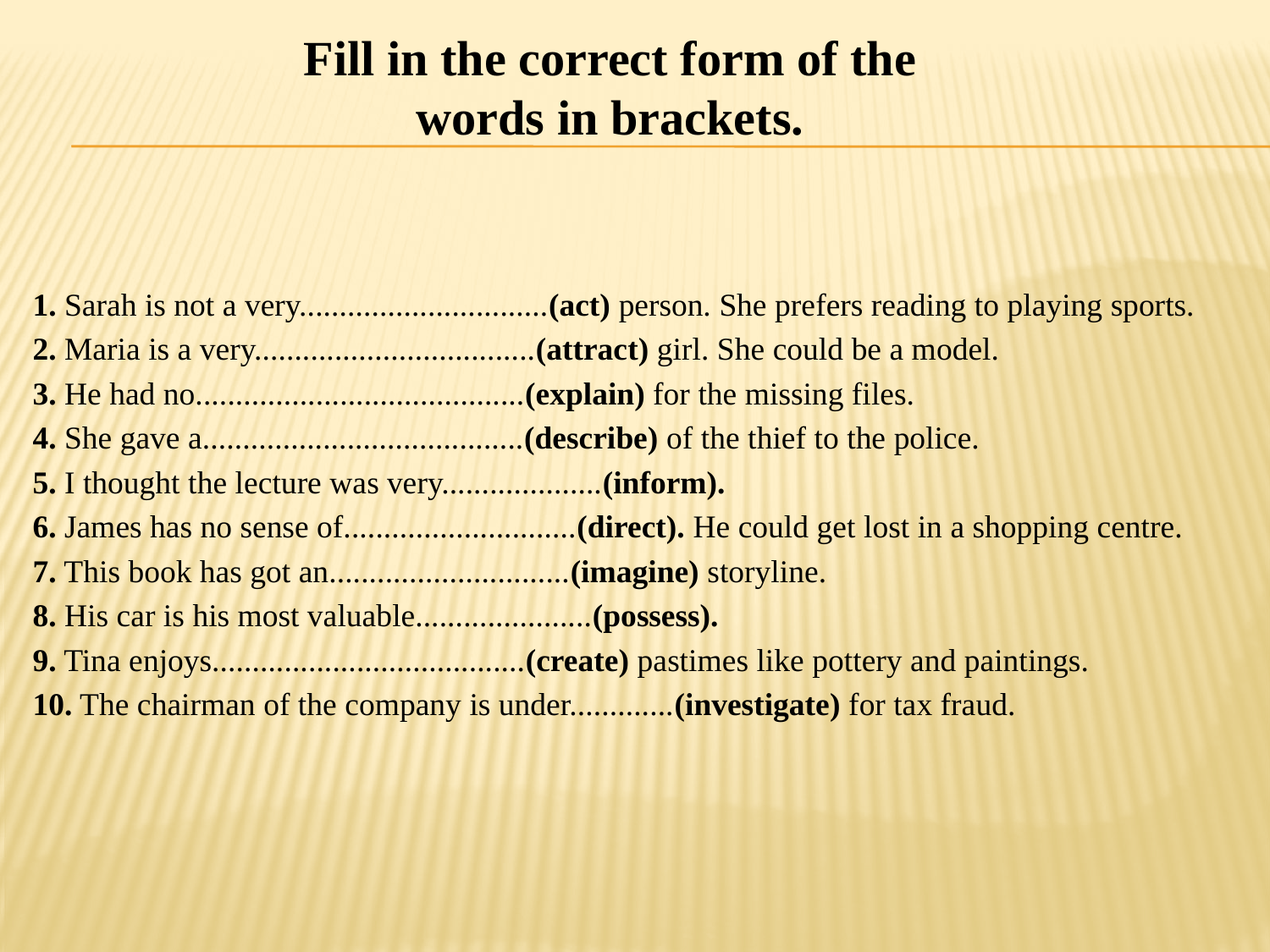

Fill in the correct form of the words in brackets.

1. Sarah is not a very...............................(act) person. She prefers reading to playing sports.
2. Maria is a very...................................(attract) girl. She could be a model.
3. He had no.........................................(explain) for the missing files.
4. She gave a........................................(describe) of the thief to the police.
5. I thought the lecture was very....................(inform).
6. James has no sense of.............................(direct). He could get lost in a shopping centre.
7. This book has got an..............................(imagine) storyline.
8. His car is his most valuable......................(possess).
9. Tina enjoys.......................................(create) pastimes like pottery and paintings.
10. The chairman of the company is under.............(investigate) for tax fraud.